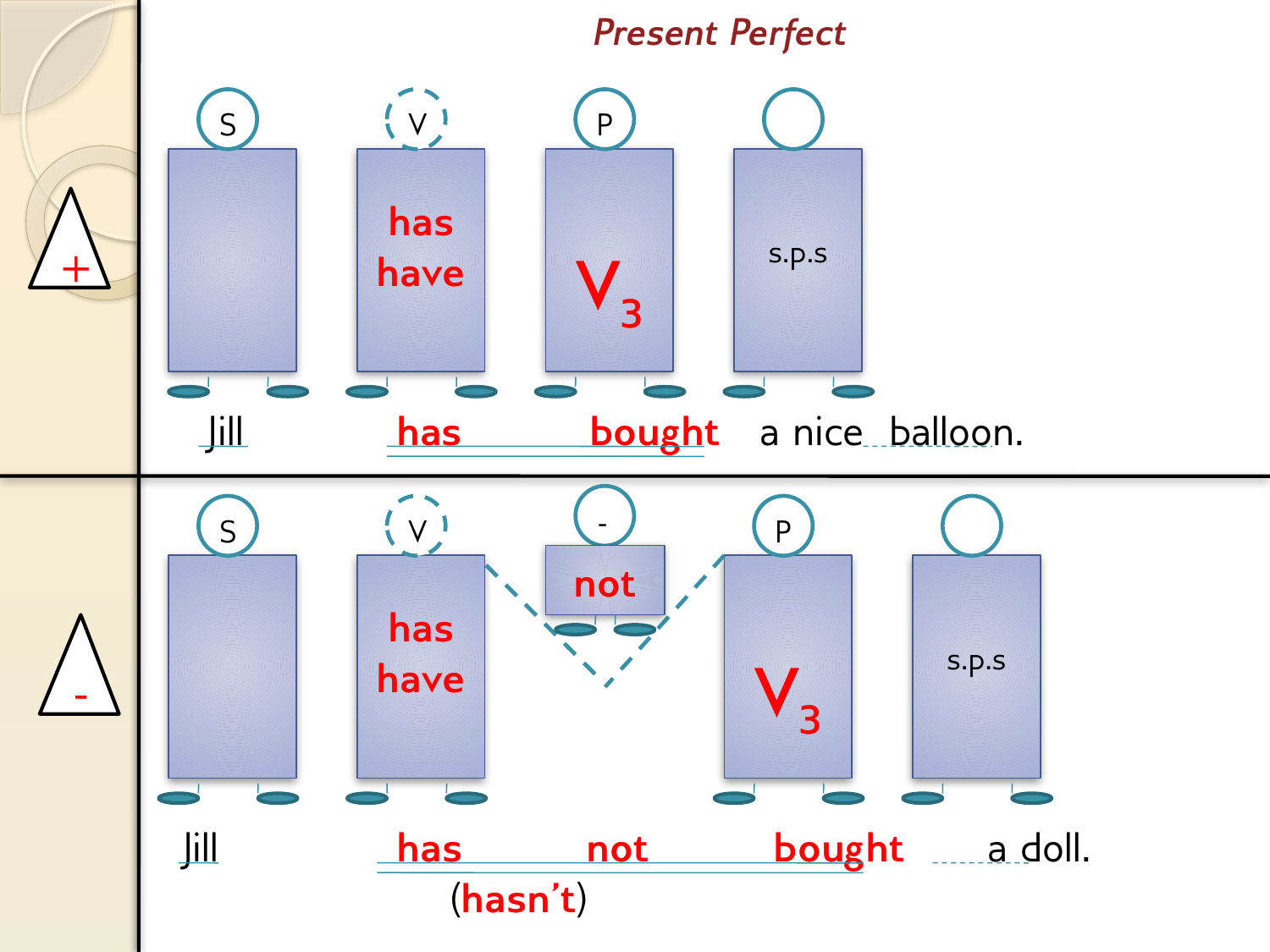

# Present Perfect
S
V
P

has
have

V3

s.p.s
+

     Jill            has          bought   a nice  balloon.
-
S
V
P

not

has
have

V3

s.p.s

-

 Jill              has         not         bought      a doll.
                      (hasn’t)